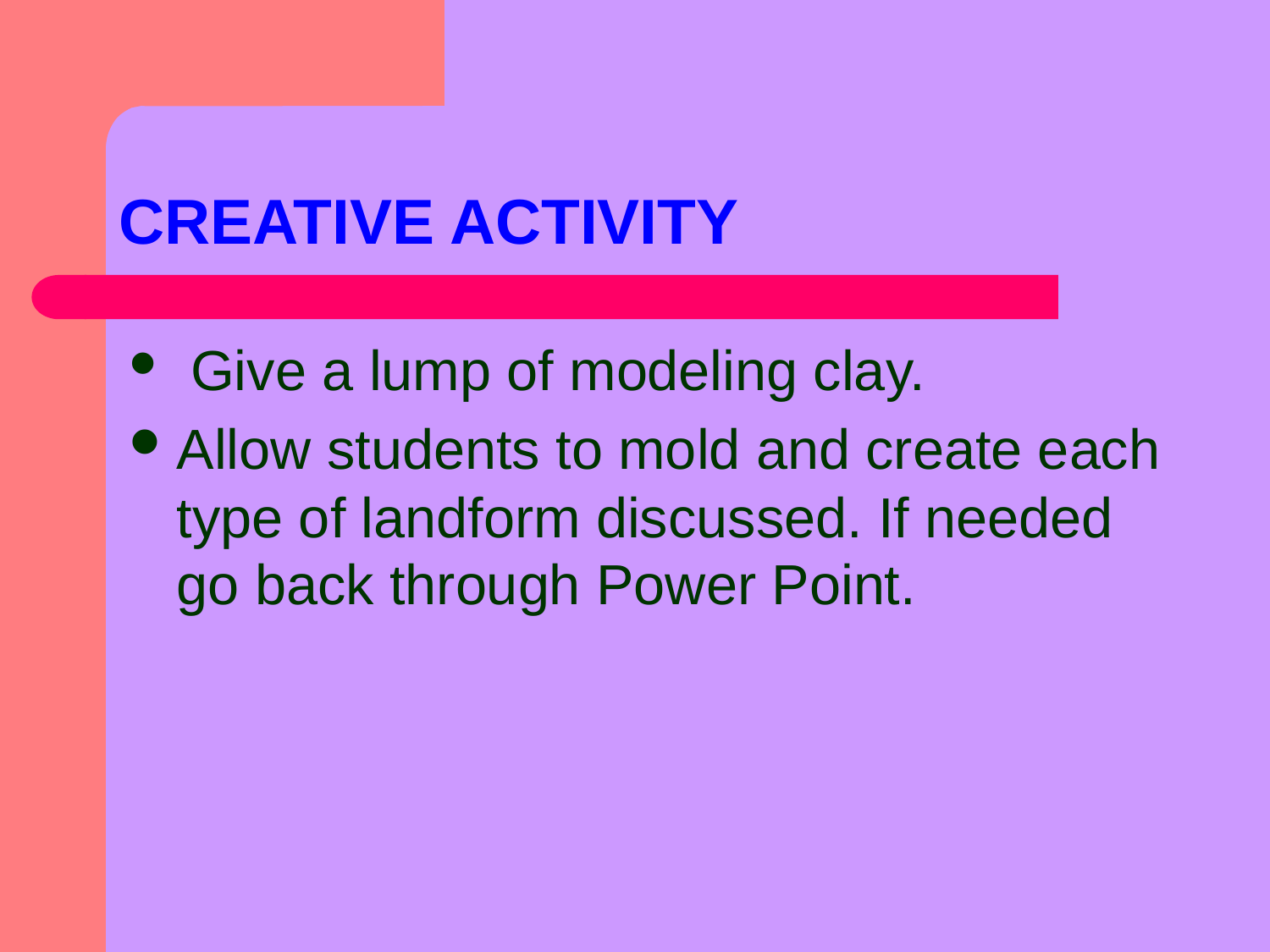

# CREATIVE ACTIVITY
 Give a lump of modeling clay.
Allow students to mold and create each type of landform discussed. If needed go back through Power Point.